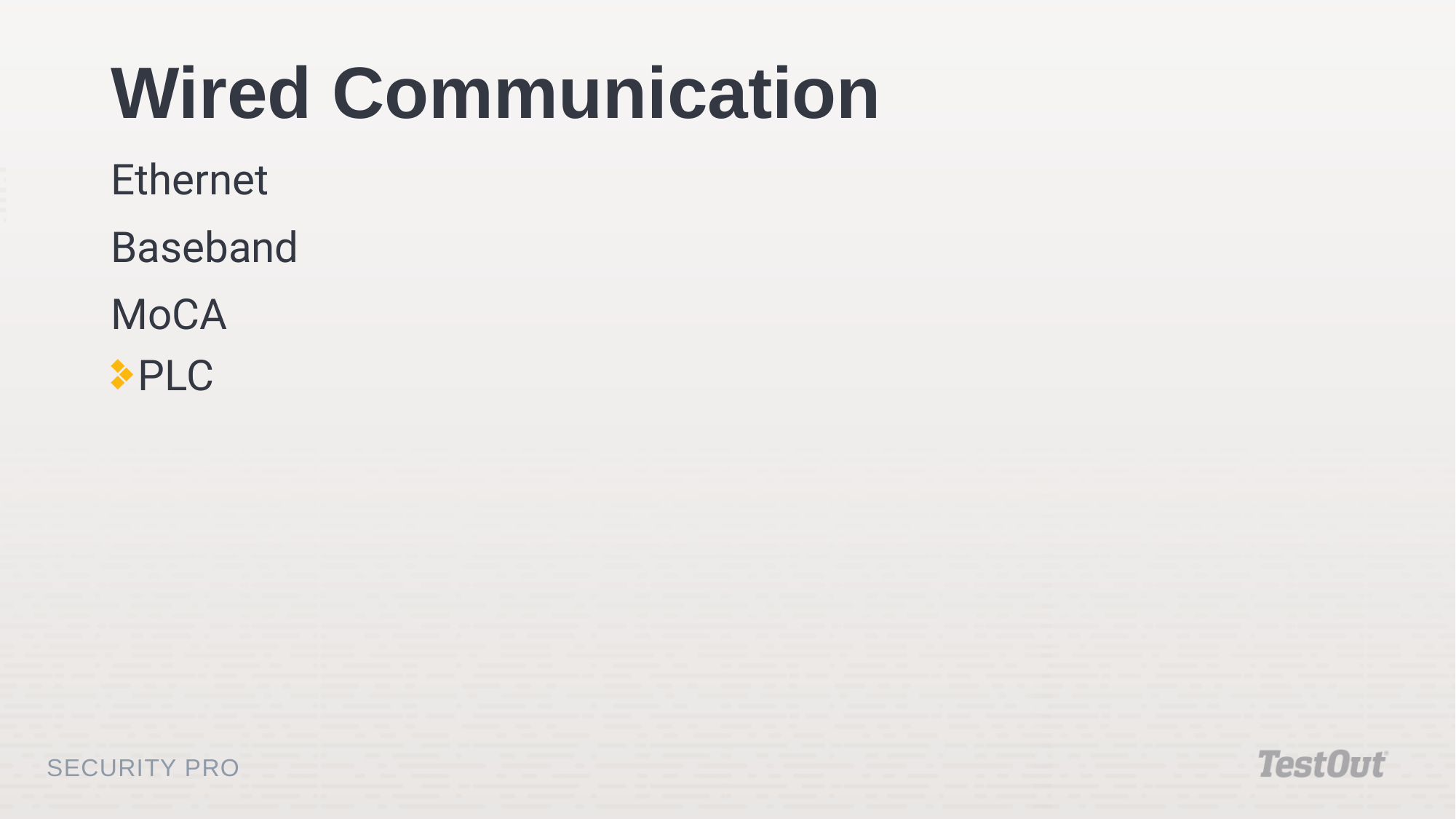

# Wired Communication
Ethernet
Baseband
MoCA
PLC
Security Pro